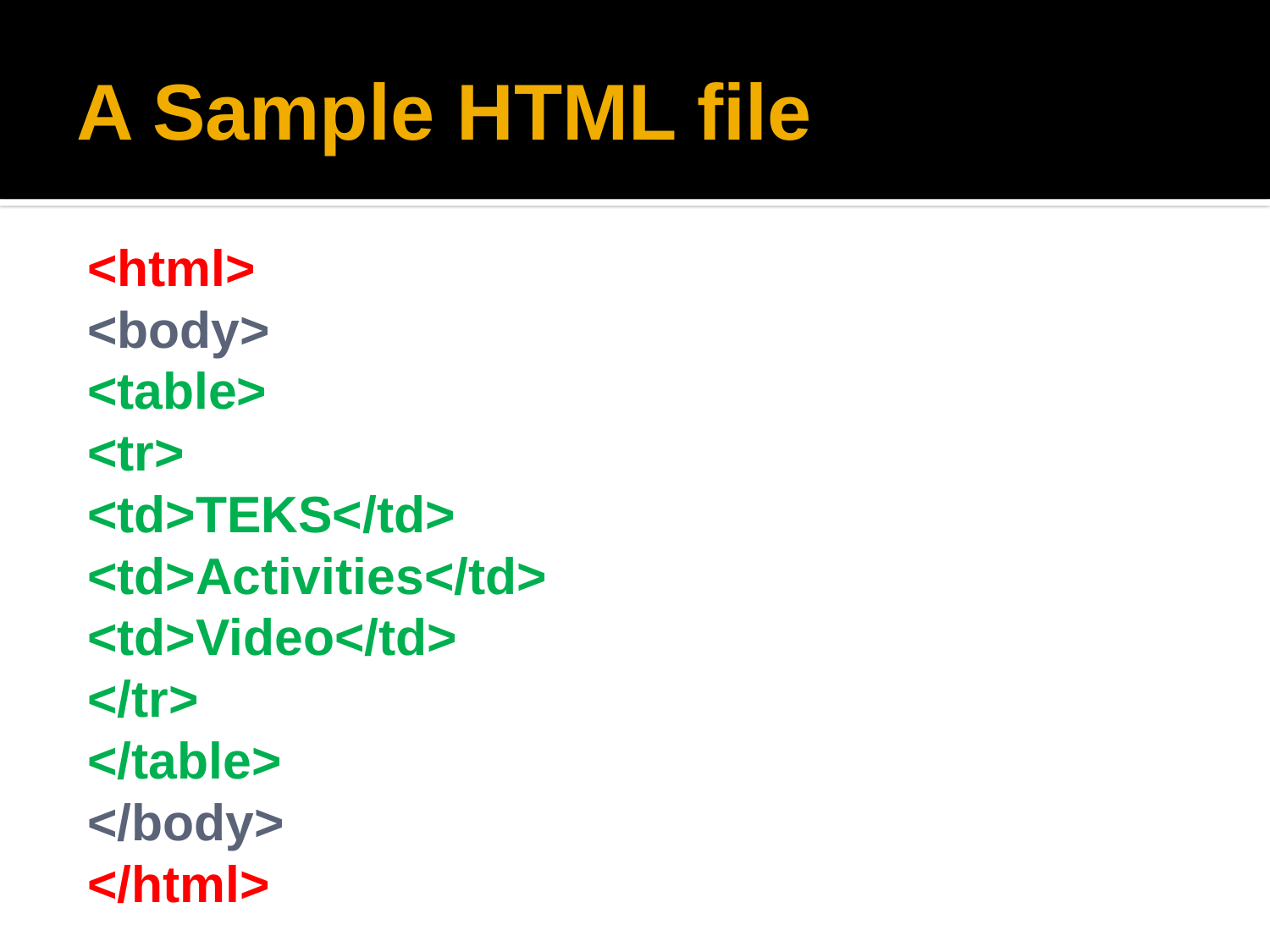

# A Sample HTML file
<html>
<body>
<table>
<tr>
<td>TEKS</td>
<td>Activities</td>
<td>Video</td>
</tr>
</table>
</body>
</html>